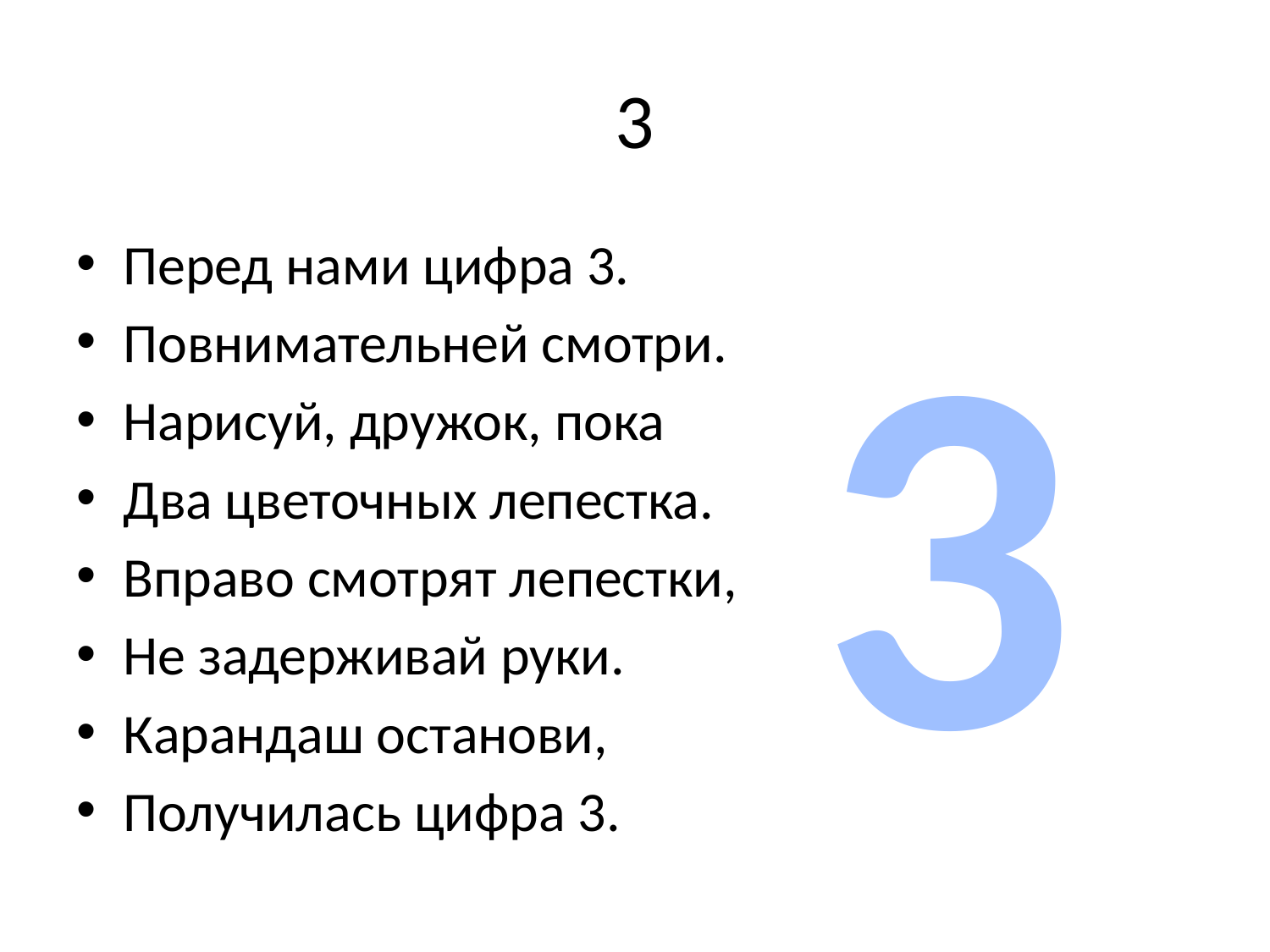

# 3
3
Перед нами цифра 3.
Повнимательней смотри.
Нарисуй, дружок, пока
Два цветочных лепестка.
Вправо смотрят лепестки,
Не задерживай руки.
Карандаш останови,
Получилась цифра 3.